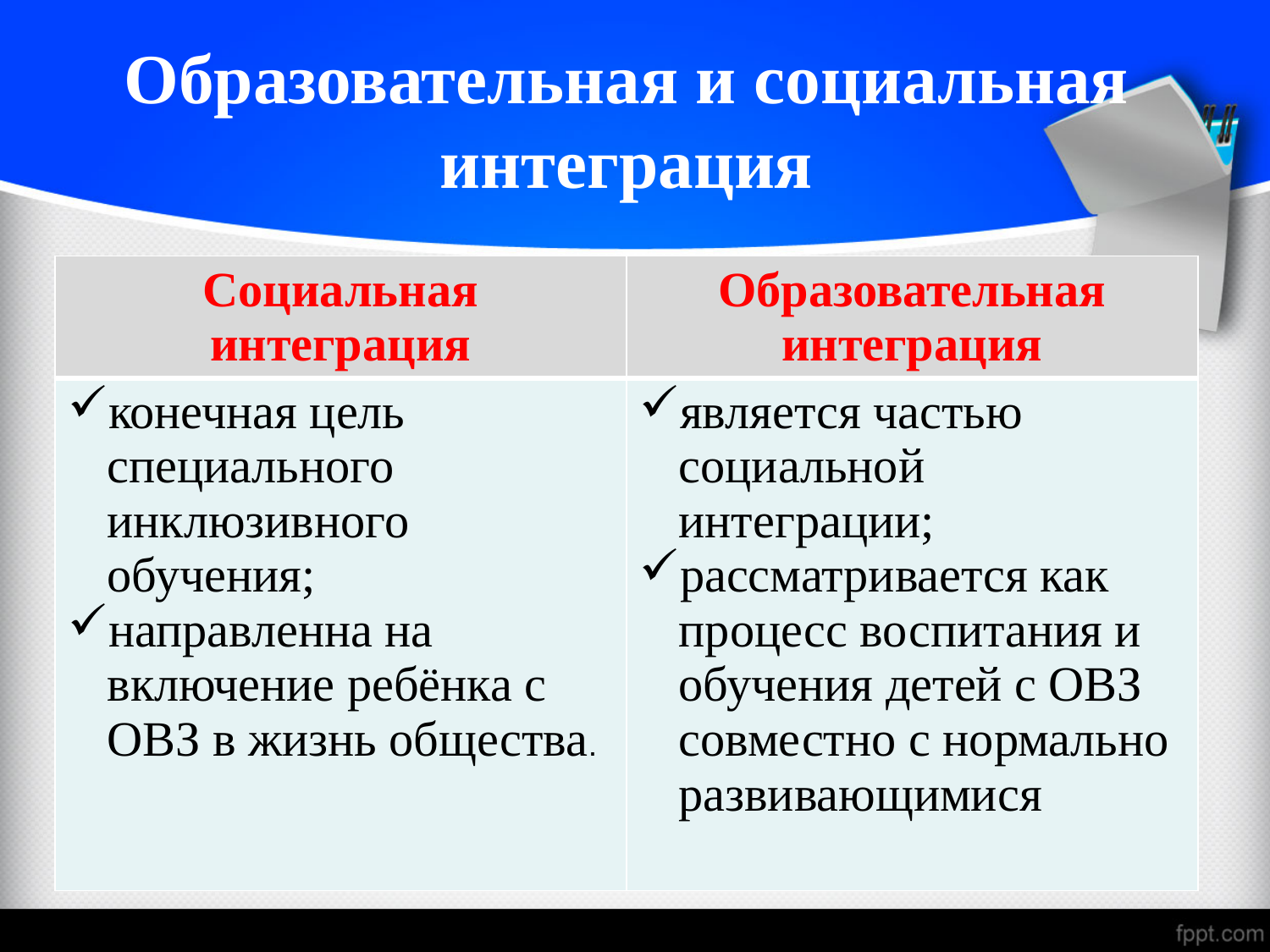

# Образовательная и социальная интеграция
| Социальная интеграция | Образовательная интеграция |
| --- | --- |
| конечная цель специального инклюзивного обучения; направленна на включение ребёнка с ОВЗ в жизнь общества. | является частью социальной интеграции; рассматривается как процесс воспитания и обучения детей с ОВЗ совместно с нормально развивающимися |